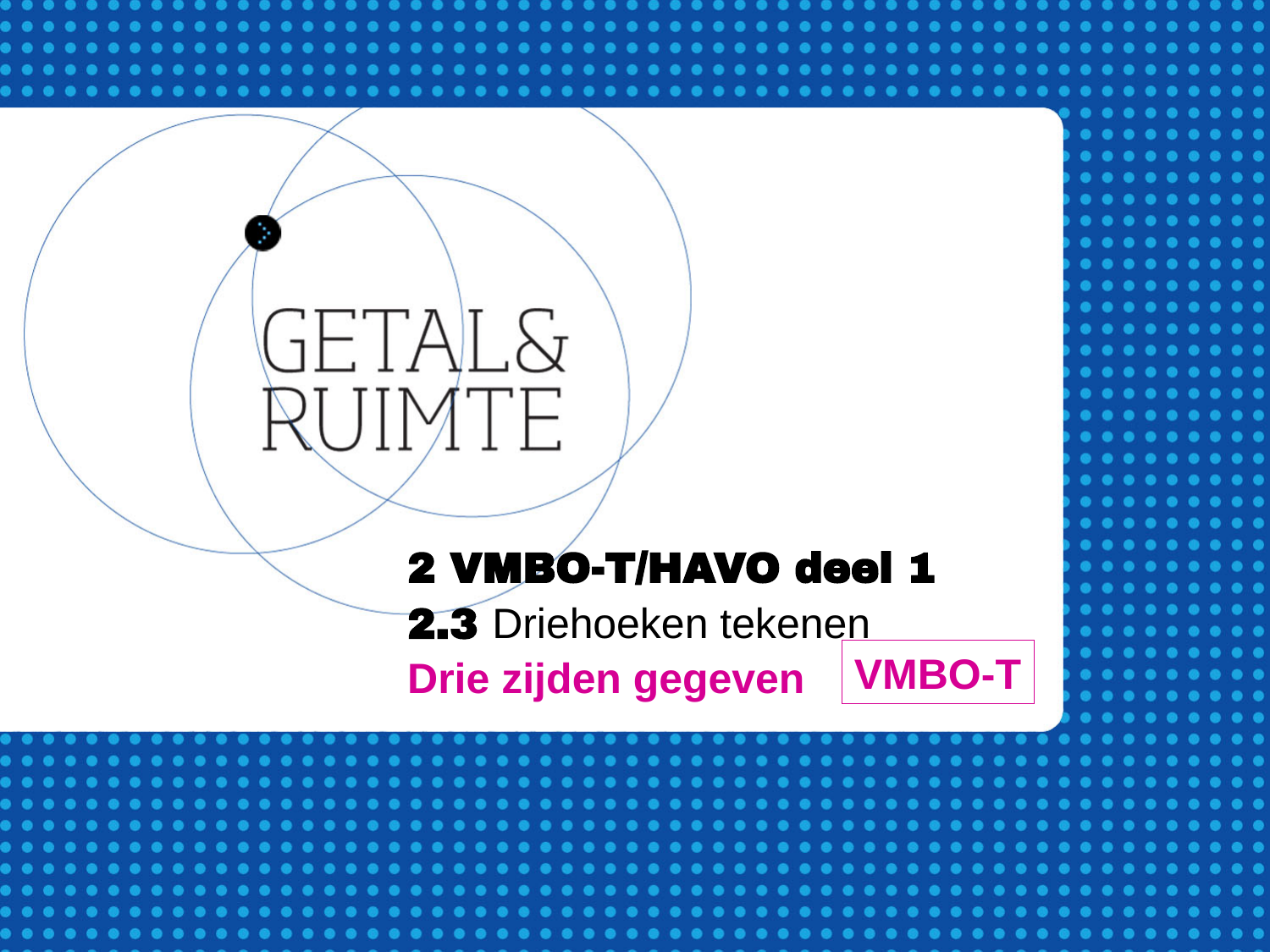

2 VMBO-T/HAVO deel 1
2.3 Driehoeken tekenen
Drie zijden gegeven

VMBO-T